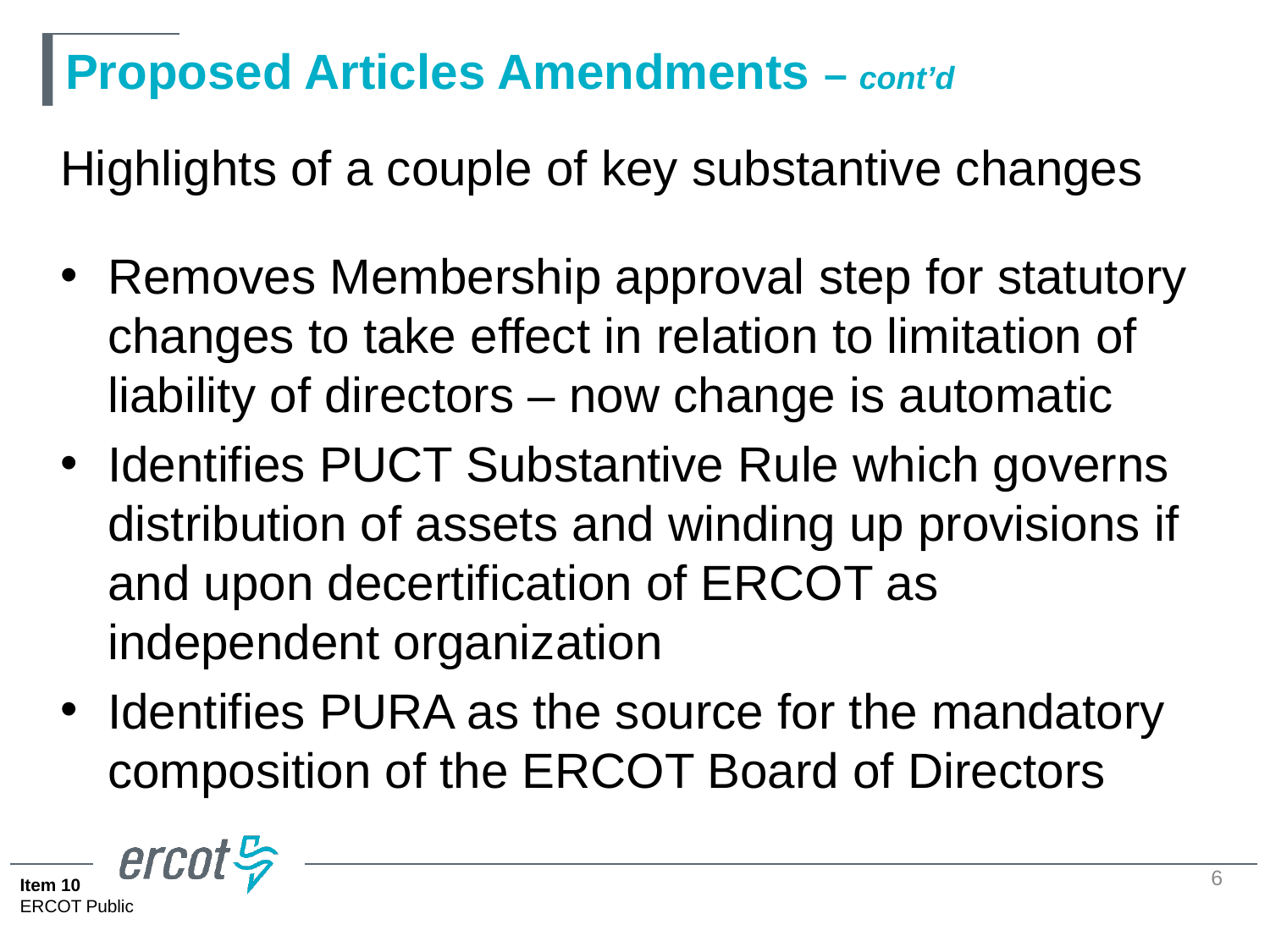

# Proposed Articles Amendments – cont’d
Highlights of a couple of key substantive changes

Removes Membership approval step for statutory changes to take effect in relation to limitation of liability of directors – now change is automatic
Identifies PUCT Substantive Rule which governs distribution of assets and winding up provisions if and upon decertification of ERCOT as independent organization
Identifies PURA as the source for the mandatory composition of the ERCOT Board of Directors
6